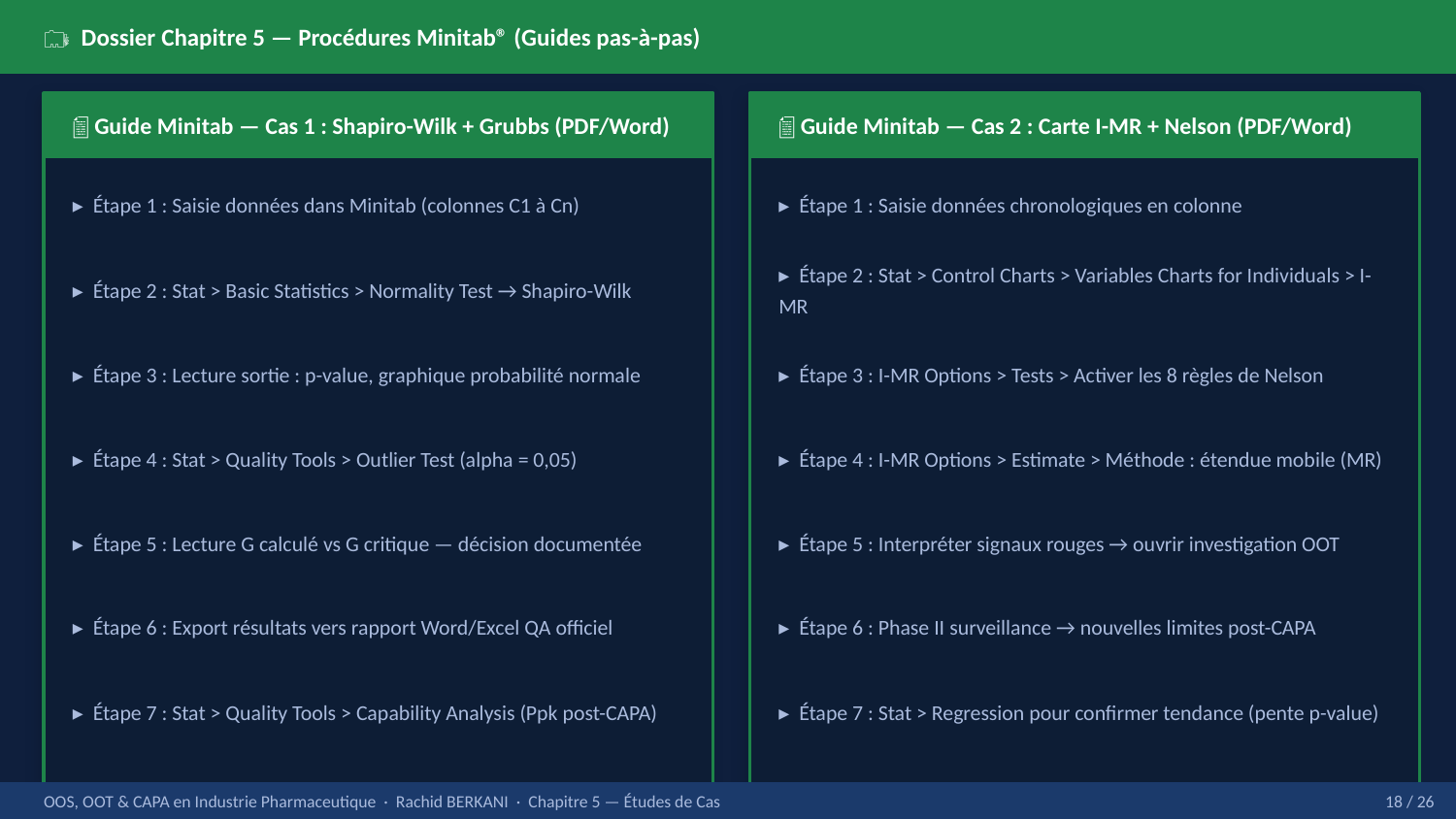

🗂  Dossier Chapitre 5 — Procédures Minitab® (Guides pas-à-pas)

📄 Guide Minitab — Cas 1 : Shapiro-Wilk + Grubbs (PDF/Word)

📄 Guide Minitab — Cas 2 : Carte I-MR + Nelson (PDF/Word)
▸  Étape 1 : Saisie données dans Minitab (colonnes C1 à Cn)
▸  Étape 1 : Saisie données chronologiques en colonne
▸  Étape 2 : Stat > Basic Statistics > Normality Test → Shapiro-Wilk
▸  Étape 2 : Stat > Control Charts > Variables Charts for Individuals > I-MR
▸  Étape 3 : Lecture sortie : p-value, graphique probabilité normale
▸  Étape 3 : I-MR Options > Tests > Activer les 8 règles de Nelson
▸  Étape 4 : Stat > Quality Tools > Outlier Test (alpha = 0,05)
▸  Étape 4 : I-MR Options > Estimate > Méthode : étendue mobile (MR)
▸  Étape 5 : Lecture G calculé vs G critique — décision documentée
▸  Étape 5 : Interpréter signaux rouges → ouvrir investigation OOT
▸  Étape 6 : Export résultats vers rapport Word/Excel QA officiel
▸  Étape 6 : Phase II surveillance → nouvelles limites post-CAPA
▸  Étape 7 : Stat > Quality Tools > Capability Analysis (Ppk post-CAPA)
▸  Étape 7 : Stat > Regression pour confirmer tendance (pente p-value)

OOS, OOT & CAPA en Industrie Pharmaceutique  ·  Rachid BERKANI  ·  Chapitre 5 — Études de Cas
18 / 26